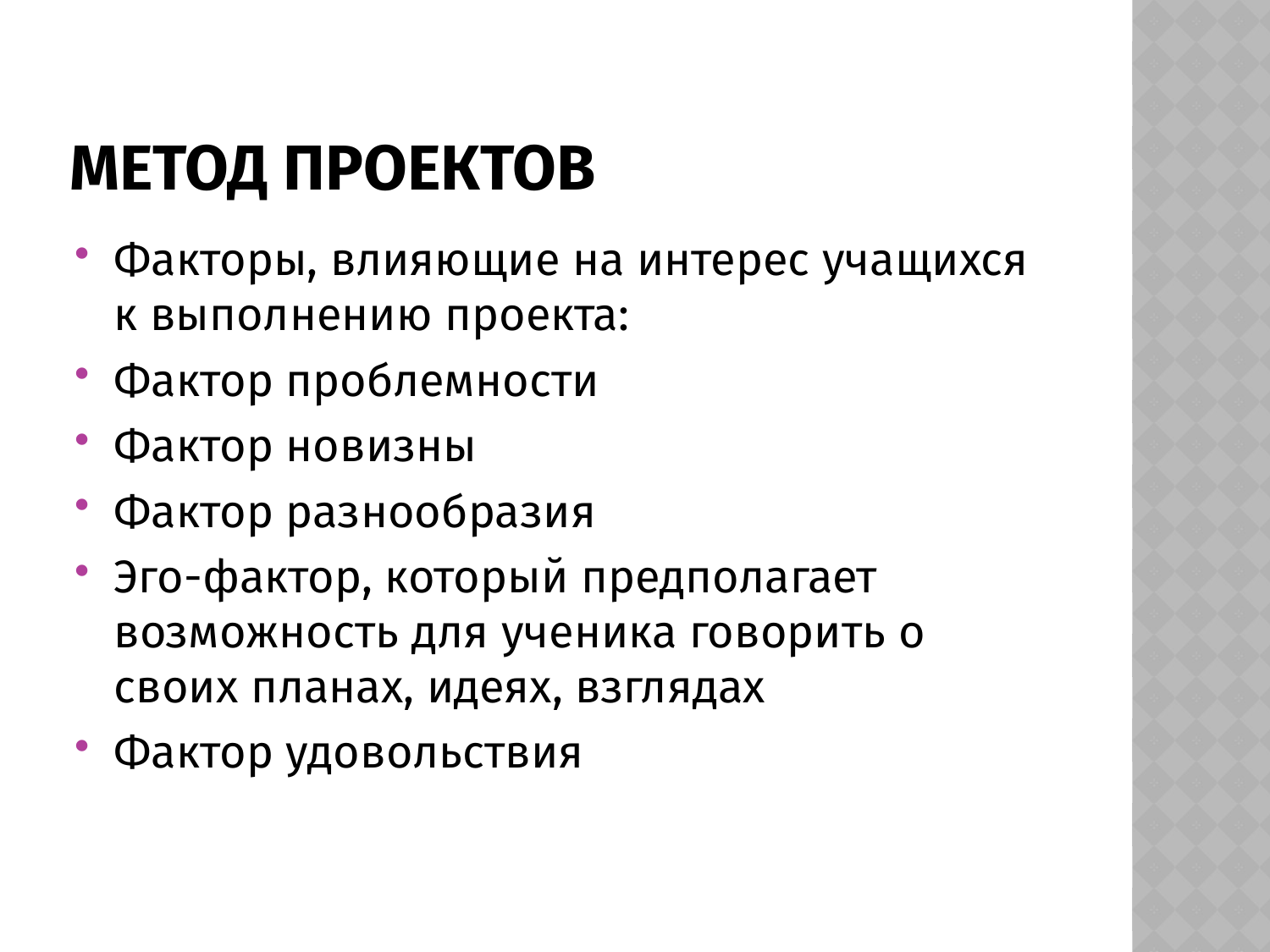

# Метод проектов
Факторы, влияющие на интерес учащихся к выполнению проекта:
Фактор проблемности
Фактор новизны
Фактор разнообразия
Эго-фактор, который предполагает возможность для ученика говорить о своих планах, идеях, взглядах
Фактор удовольствия